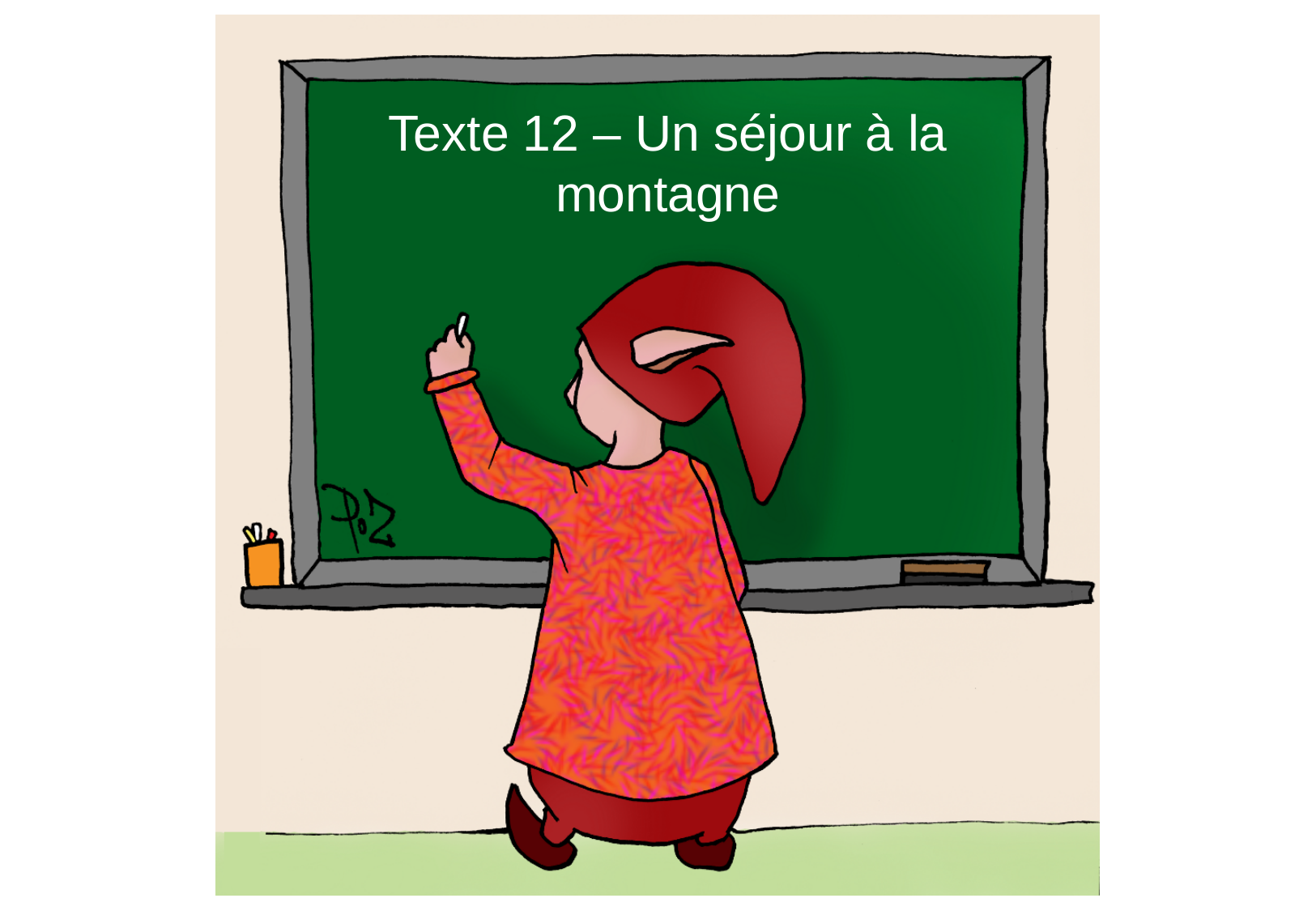

Texte 12 – Un séjour à la montagne